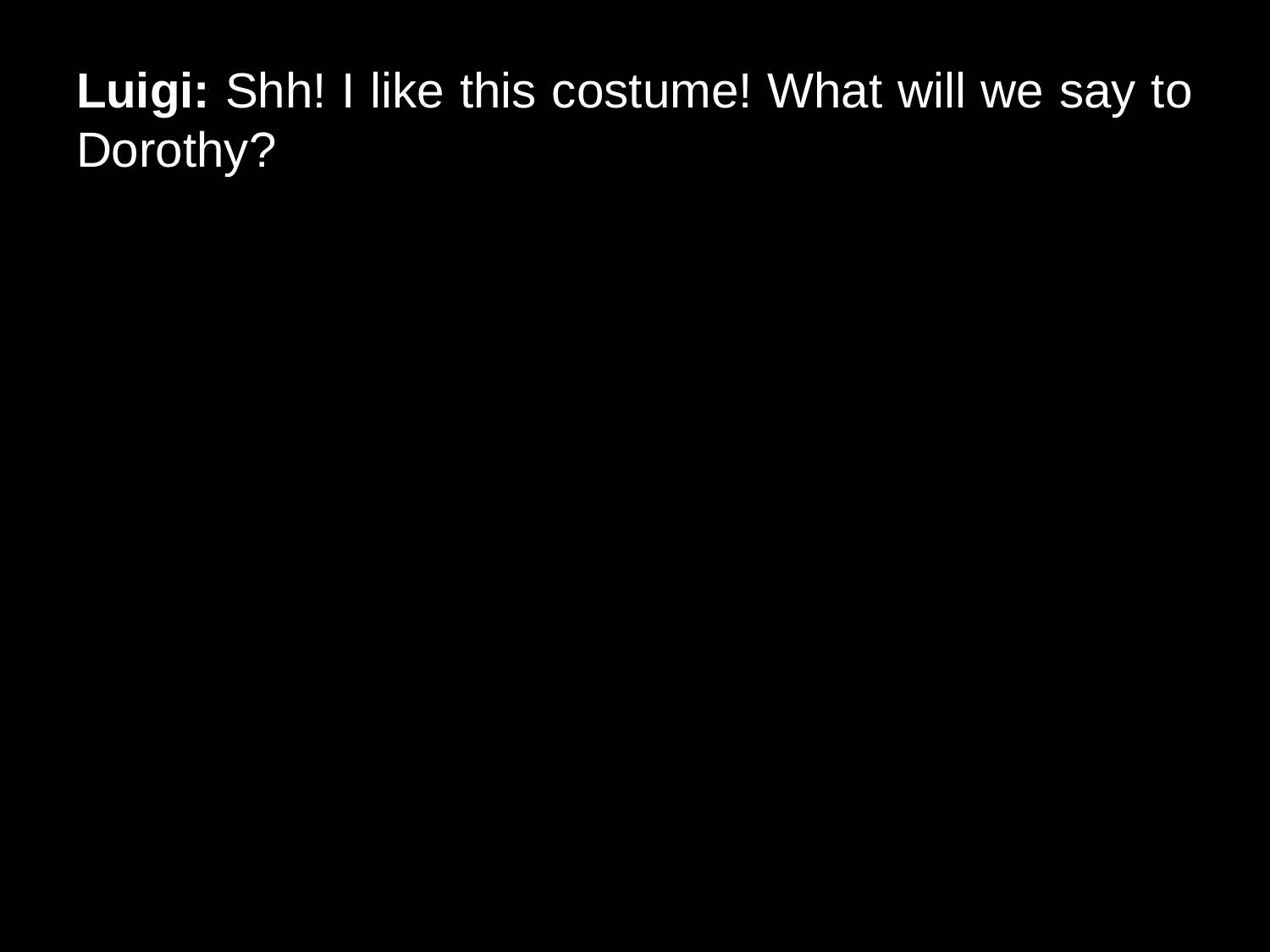

# Luigi: Shh! I like this costume! What will we say to Dorothy?